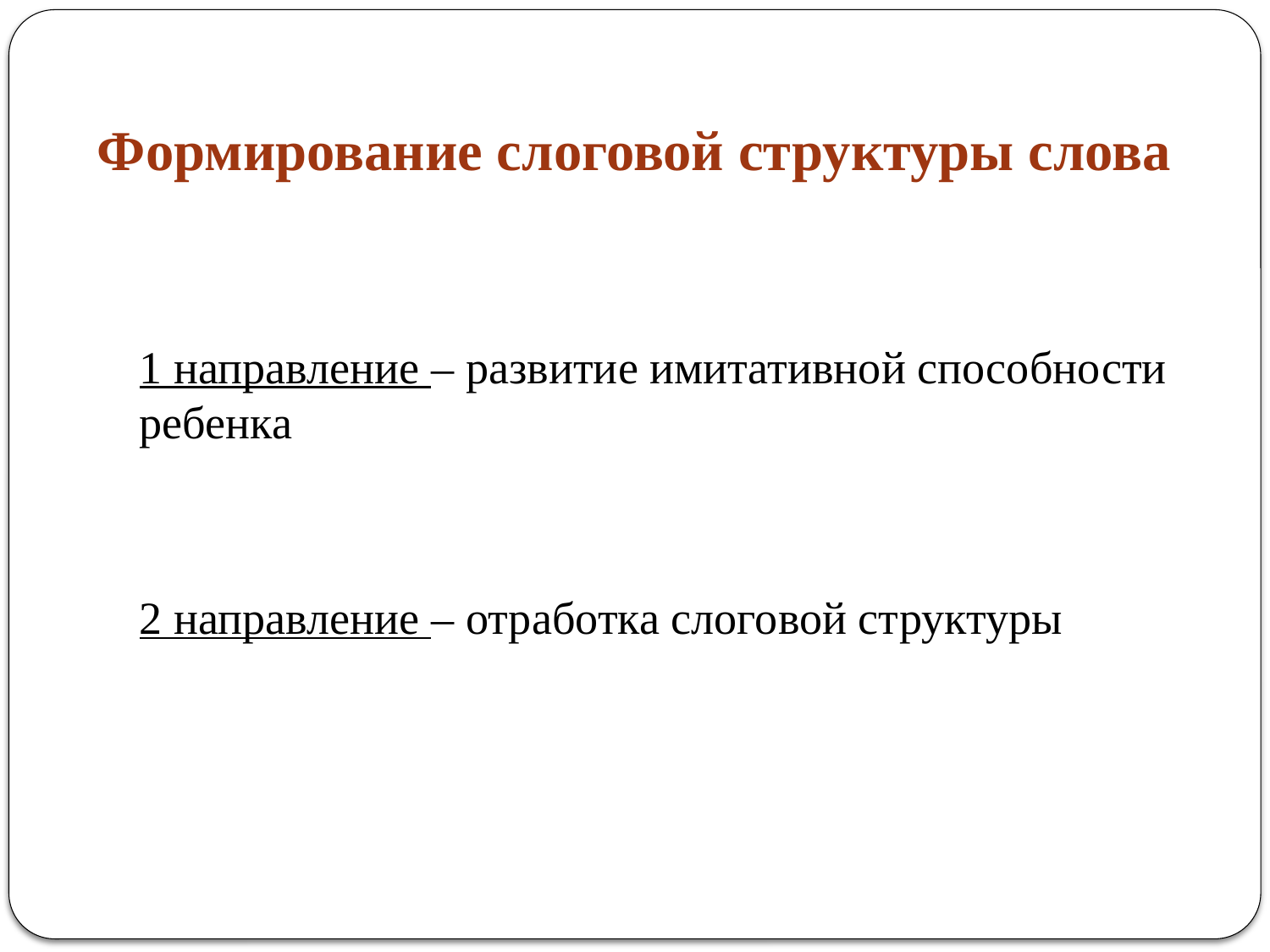

# Формирование слоговой структуры слова

1 направление – развитие имитативной способности ребенка

2 направление – отработка слоговой структуры